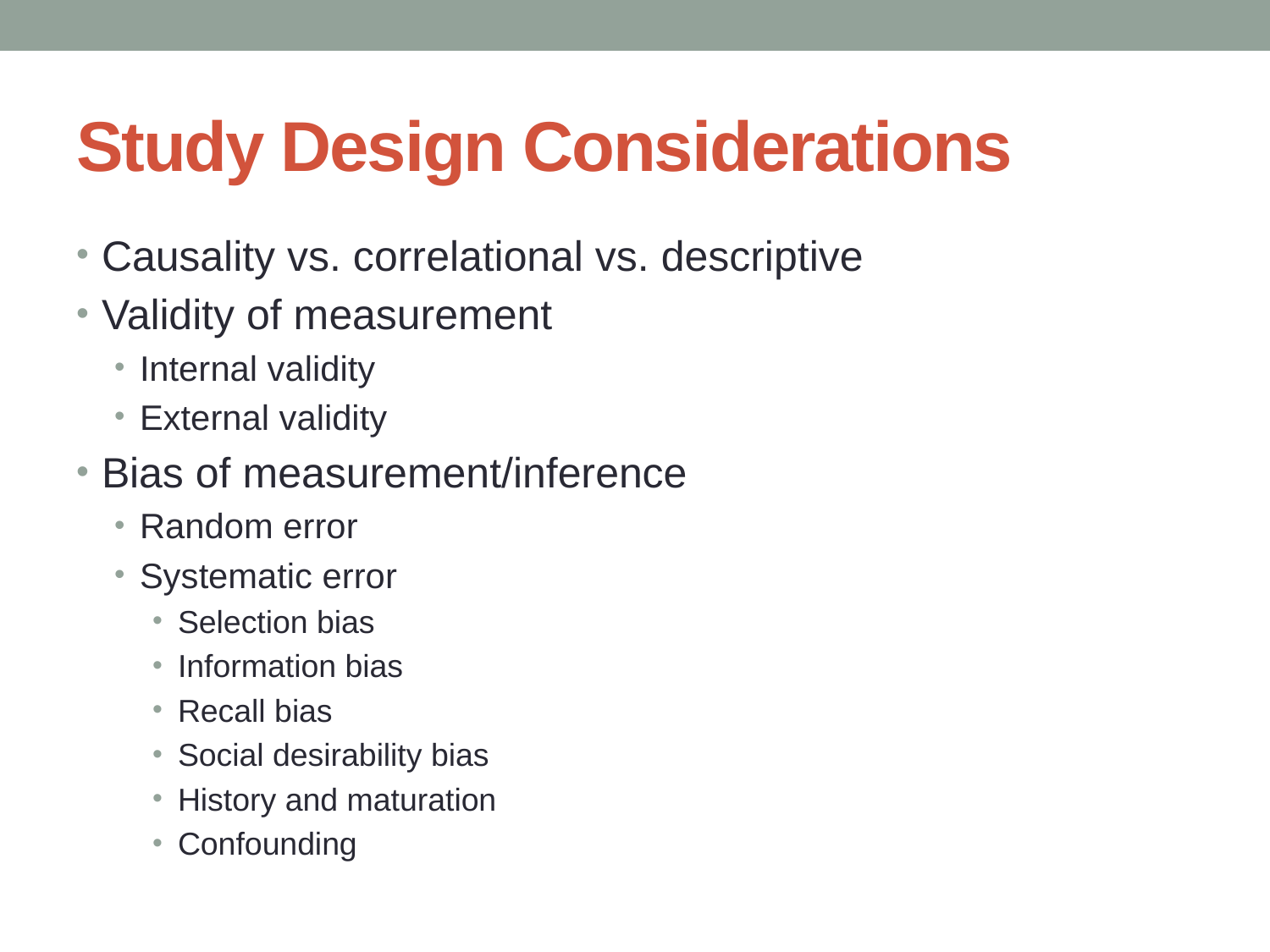

# Study Design Considerations
Causality vs. correlational vs. descriptive
Validity of measurement
Internal validity
External validity
Bias of measurement/inference
Random error
Systematic error
Selection bias
Information bias
Recall bias
Social desirability bias
History and maturation
Confounding